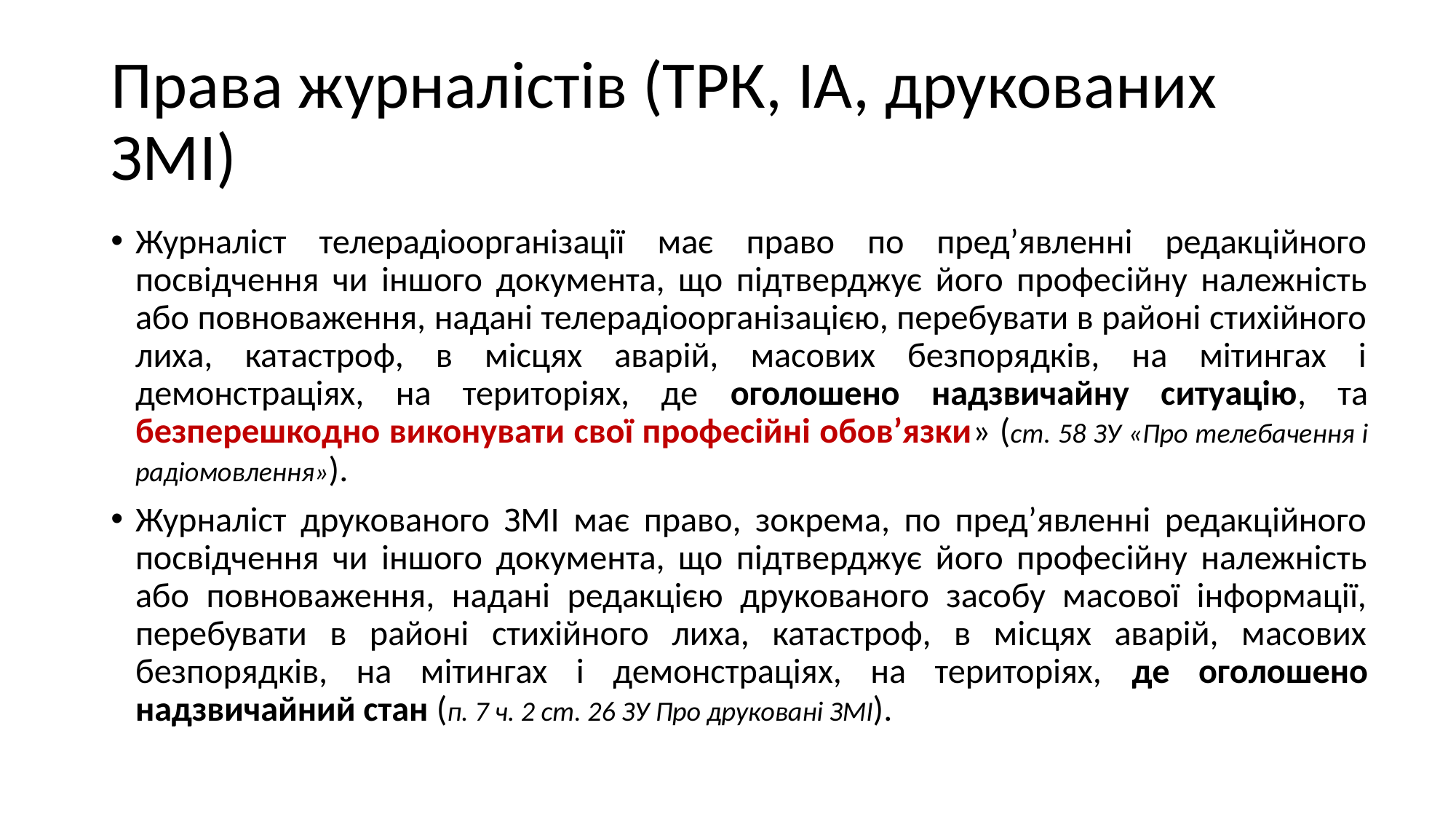

# Права журналістів (ТРК, ІА, друкованих ЗМІ)
Журналіст телерадіоорганізації має право по пред’явленні редакційного посвідчення чи іншого документа, що підтверджує його професійну належність або повноваження, надані телерадіоорганізацією, перебувати в районі стихійного лиха, катастроф, в місцях аварій, масових безпорядків, на мітингах і демонстраціях, на територіях, де оголошено надзвичайну ситуацію, та безперешкодно виконувати свої професійні обов’язки» (ст. 58 ЗУ «Про телебачення і радіомовлення»).
Журналіст друкованого ЗМІ має право, зокрема, по пред’явленні редакційного посвідчення чи іншого документа, що підтверджує його професійну належність або повноваження, надані редакцією друкованого засобу масової інформації, перебувати в районі стихійного лиха, катастроф, в місцях аварій, масових безпорядків, на мітингах і демонстраціях, на територіях, де оголошено надзвичайний стан (п. 7 ч. 2 ст. 26 ЗУ Про друковані ЗМІ).